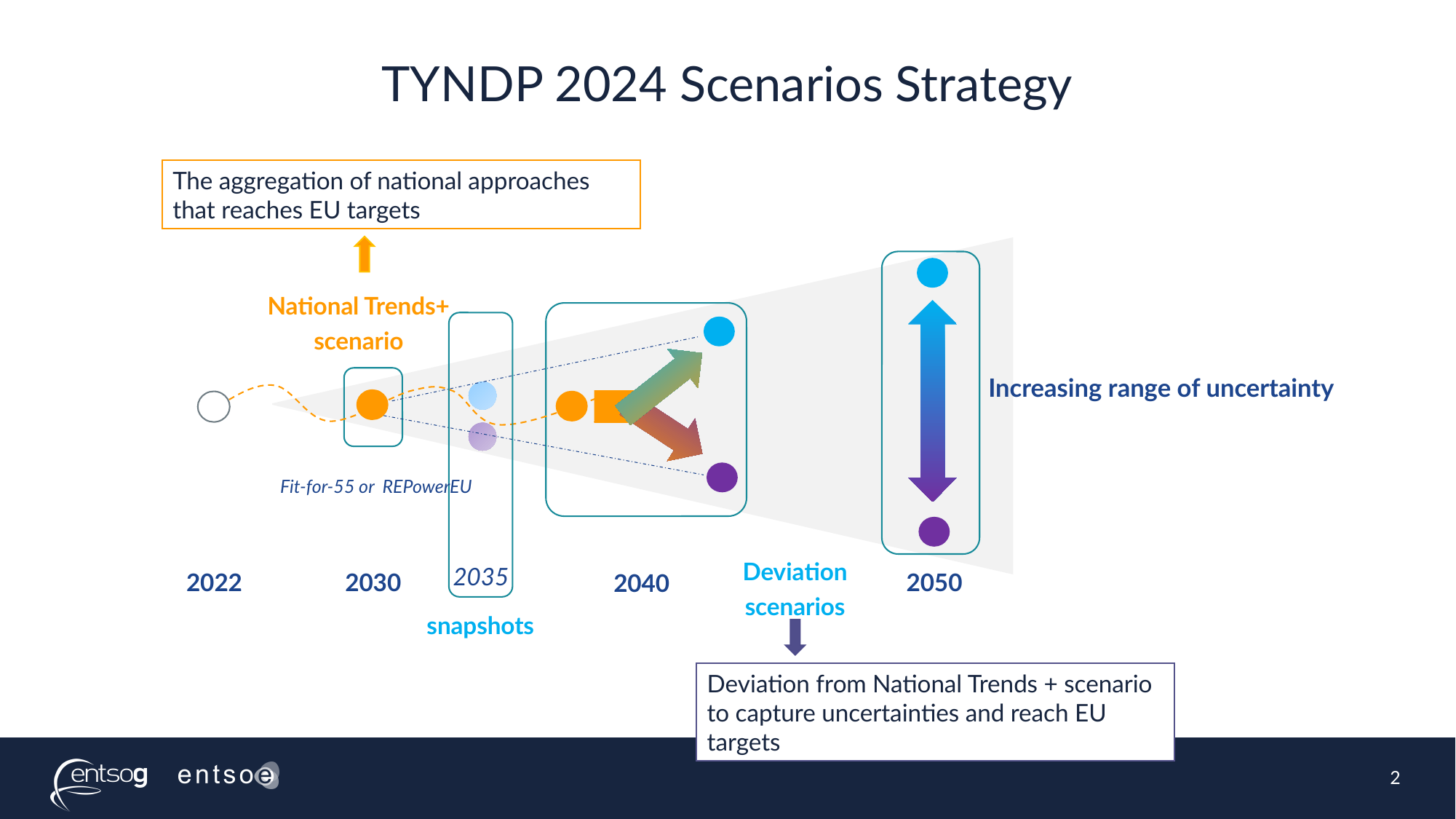

# TYNDP 2024 Scenarios Strategy
The aggregation of national approaches that reaches EU targets

National Trends+ scenario

Deviation scenarios

Increasing range of uncertainty

2022
2030
2050
2040

Fit-for-55 or  REPowerEU
2035
snapshots

Deviation from National Trends + scenario to capture uncertainties and reach EU targets
2